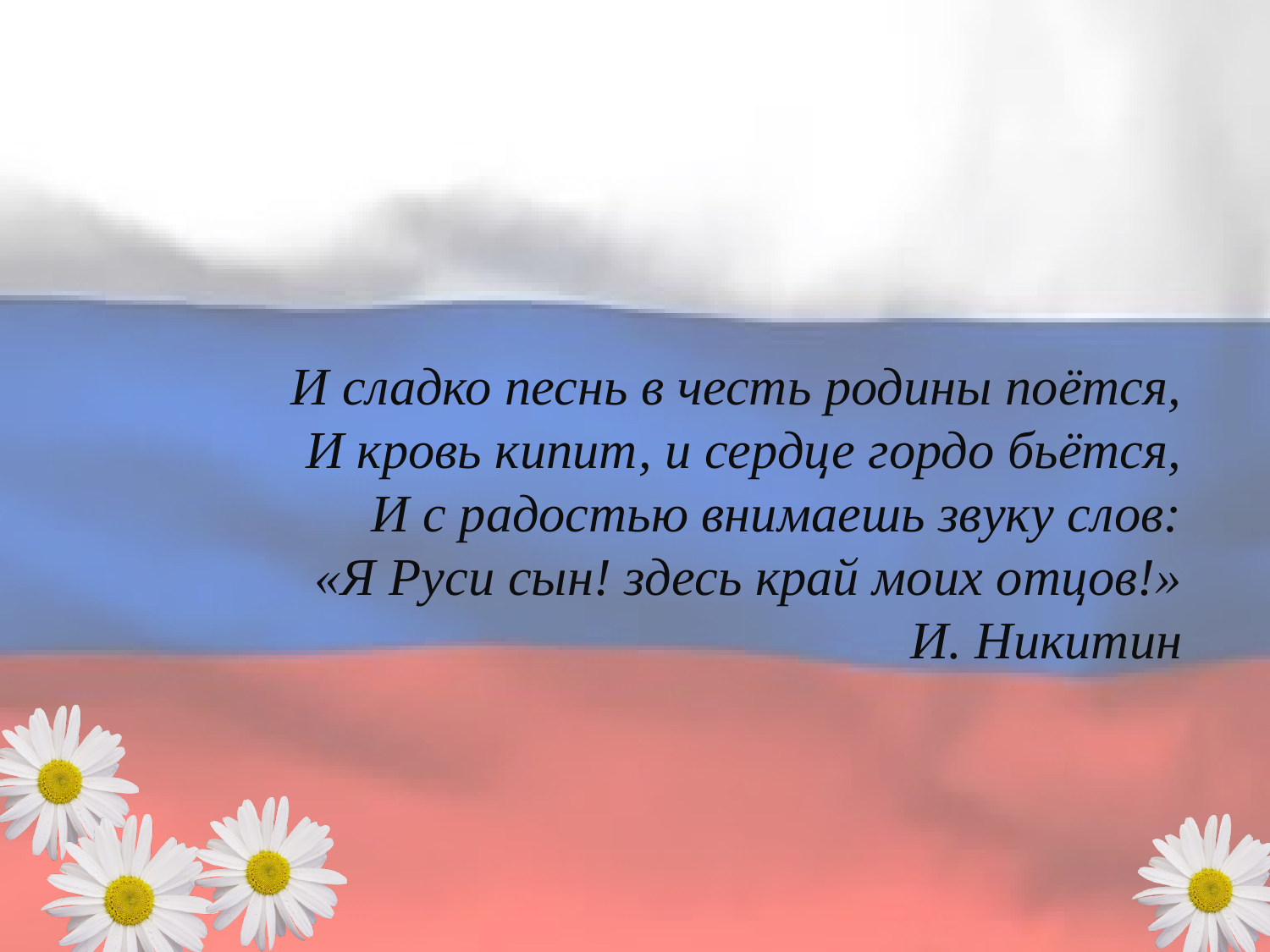

И сладко песнь в честь родины поётся,
И кровь кипит, и сердце гордо бьётся,
И с радостью внимаешь звуку слов:
«Я Руси сын! здесь край моих отцов!»
    И. Никитин